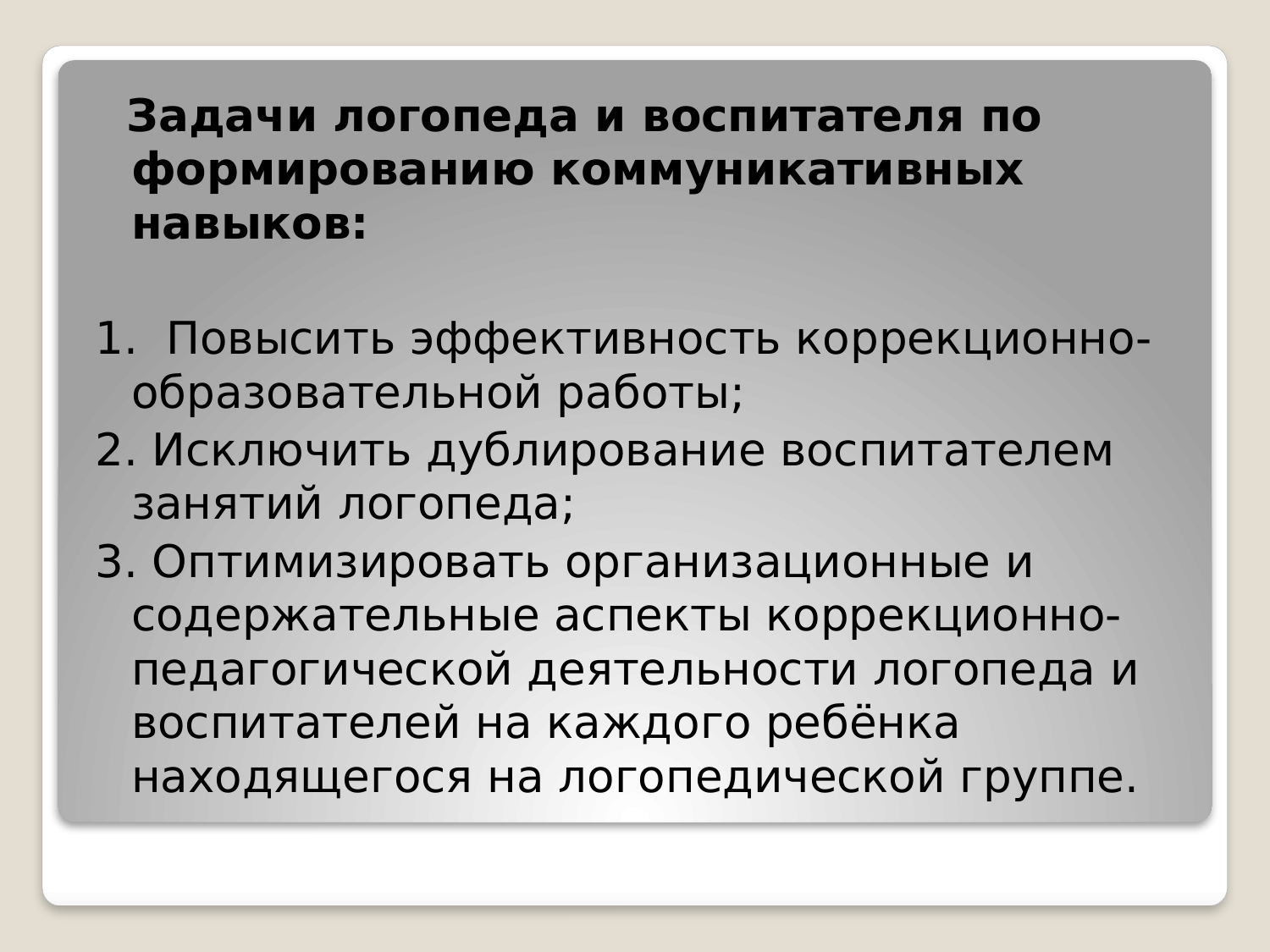

Задачи логопеда и воспитателя по формированию коммуникативных навыков:

1.  Повысить эффективность коррекционно-образовательной работы;
2. Исключить дублирование воспитателем занятий логопеда;
3. Оптимизировать организационные и содержательные аспекты коррекционно-педагогической деятельности логопеда и воспитателей на каждого ребёнка находящегося на логопедической группе.